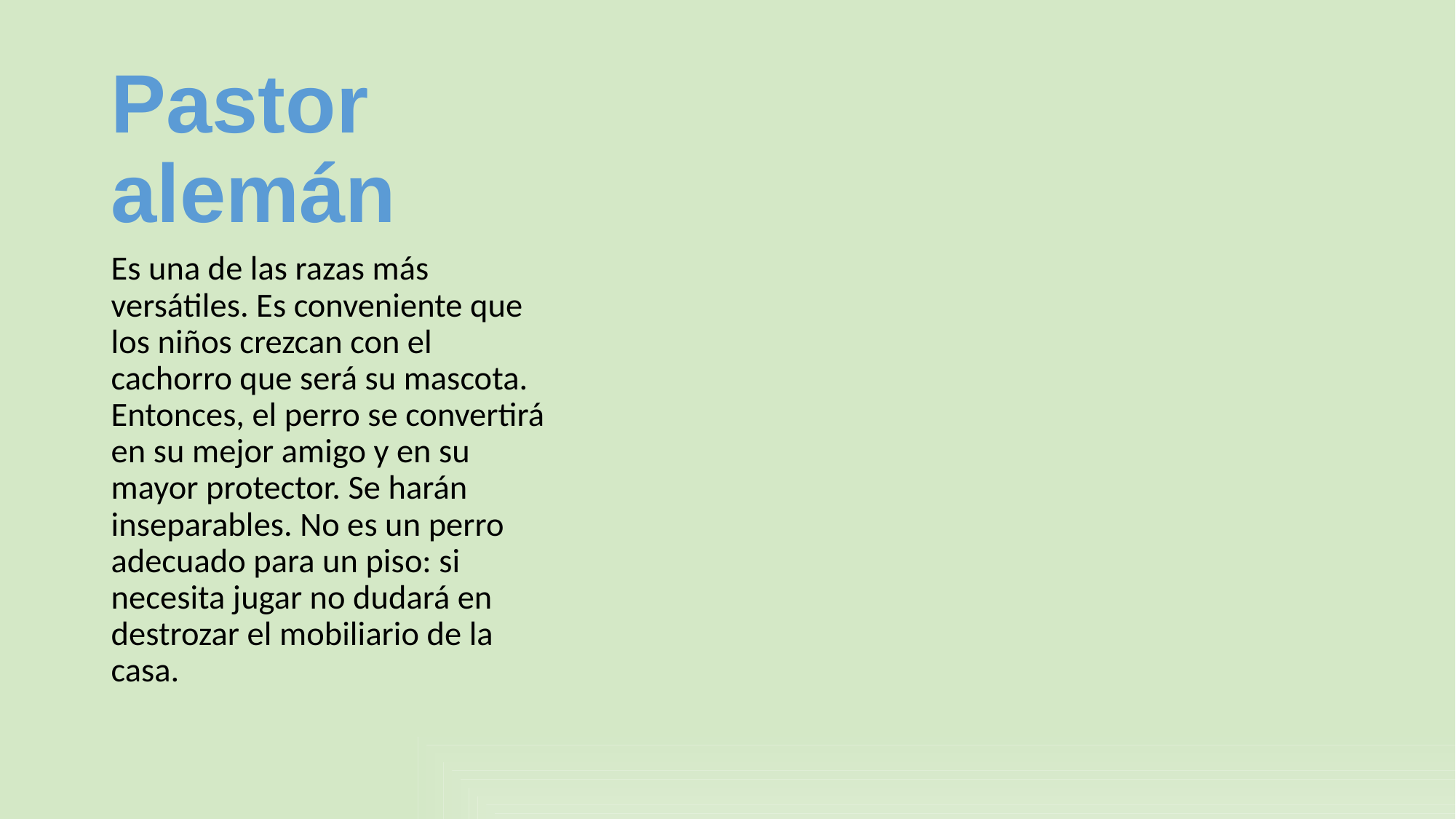

# Pastor alemán

Es una de las razas más versátiles. Es conveniente que los niños crezcan con el cachorro que será su mascota. Entonces, el perro se convertirá en su mejor amigo y en su mayor protector. Se harán inseparables. No es un perro adecuado para un piso: si necesita jugar no dudará en destrozar el mobiliario de la casa.